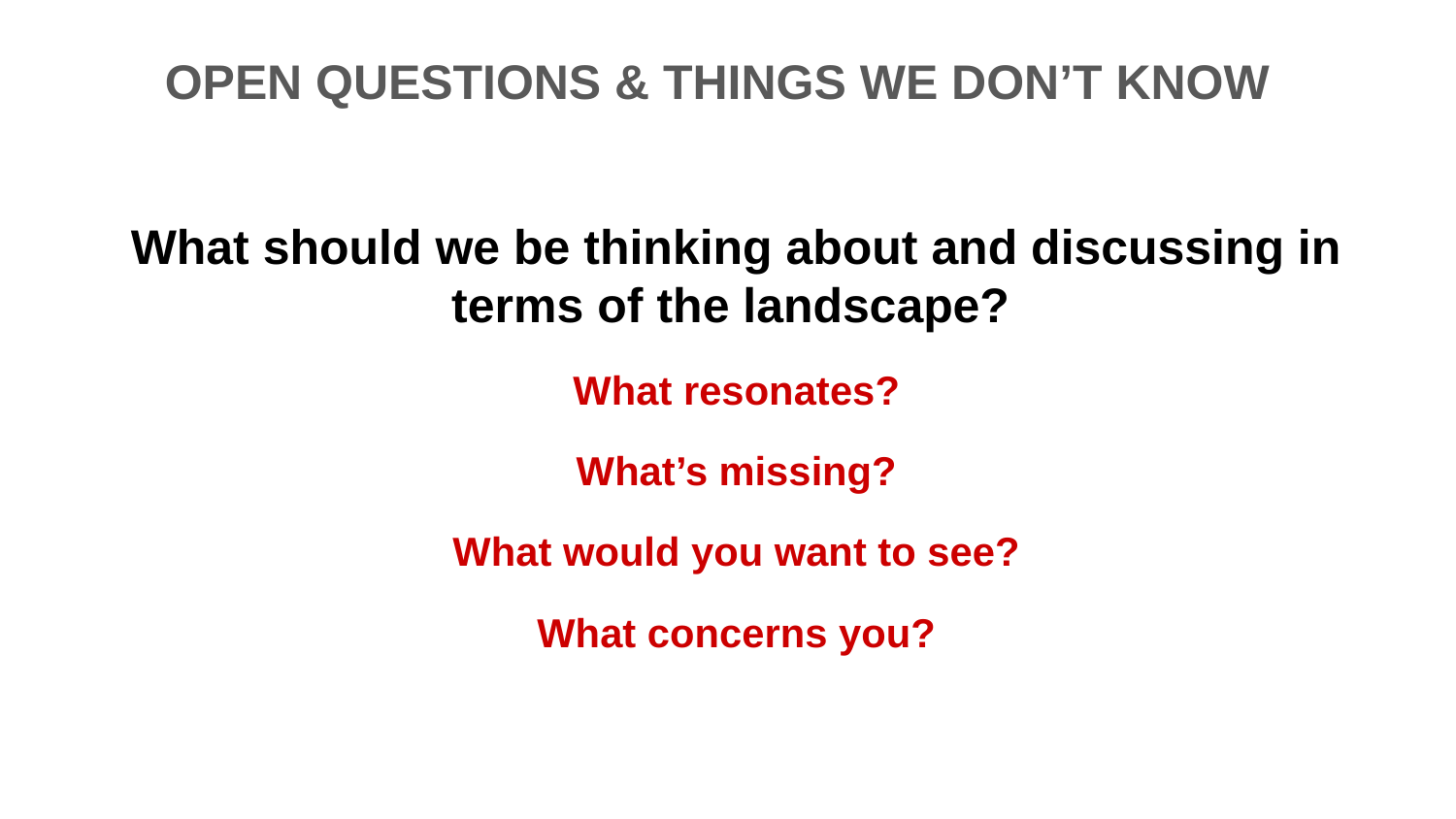

OPEN QUESTIONS & THINGS WE DON’T KNOW
What should we be thinking about and discussing in terms of the landscape?
What resonates?
What’s missing?
What would you want to see?
What concerns you?